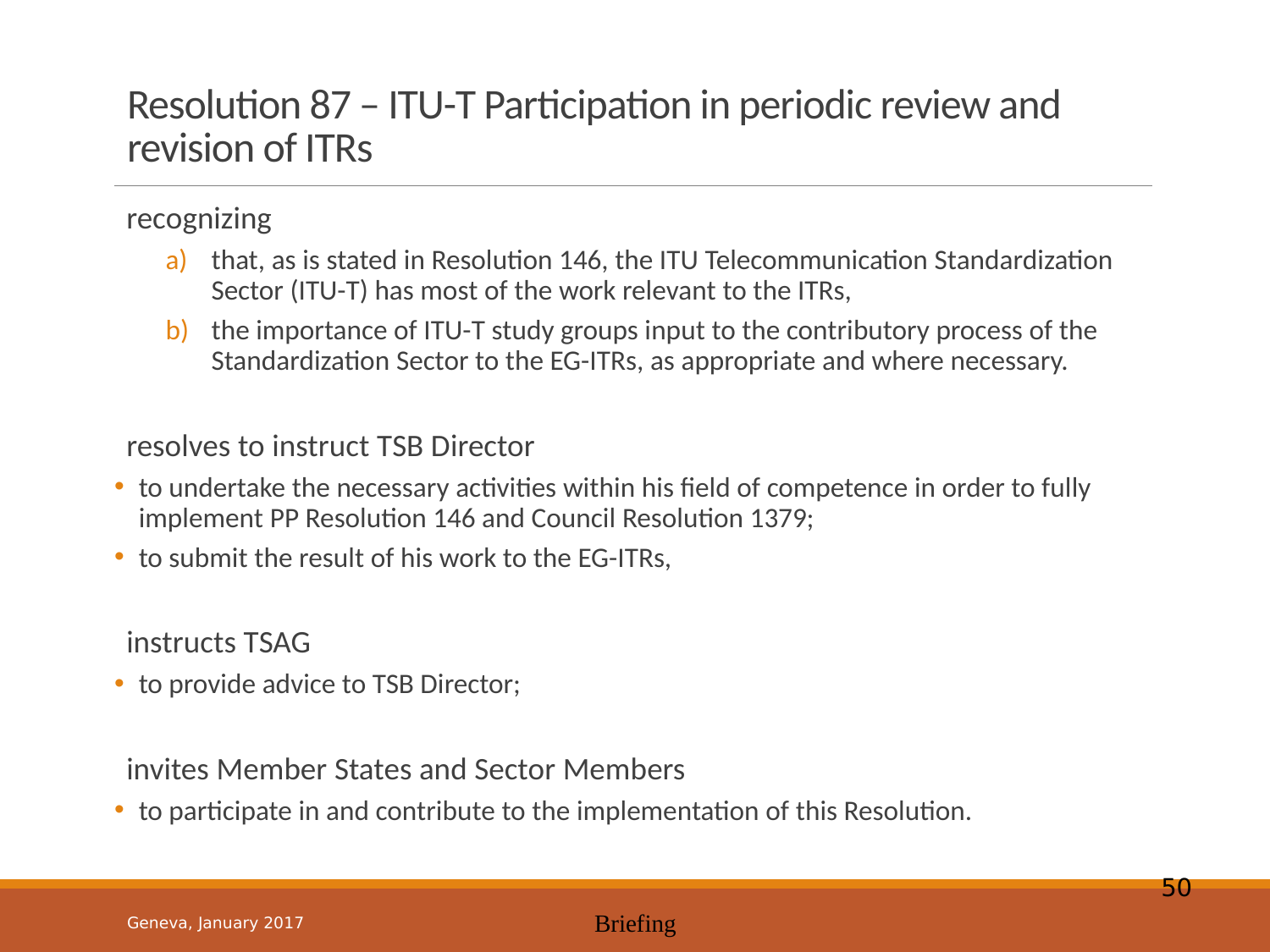

# Resolution 87 – ITU-T Participation in periodic review and revision of ITRs
recognizing
that, as is stated in Resolution 146, the ITU Telecommunication Standardization Sector (ITU-T) has most of the work relevant to the ITRs,
the importance of ITU-T study groups input to the contributory process of the Standardization Sector to the EG-ITRs, as appropriate and where necessary.

resolves to instruct TSB Director
to undertake the necessary activities within his field of competence in order to fully implement PP Resolution 146 and Council Resolution 1379;
to submit the result of his work to the EG-ITRs,

instructs TSAG
to provide advice to TSB Director;

invites Member States and Sector Members
to participate in and contribute to the implementation of this Resolution.
50
Geneva, January 2017
Briefing